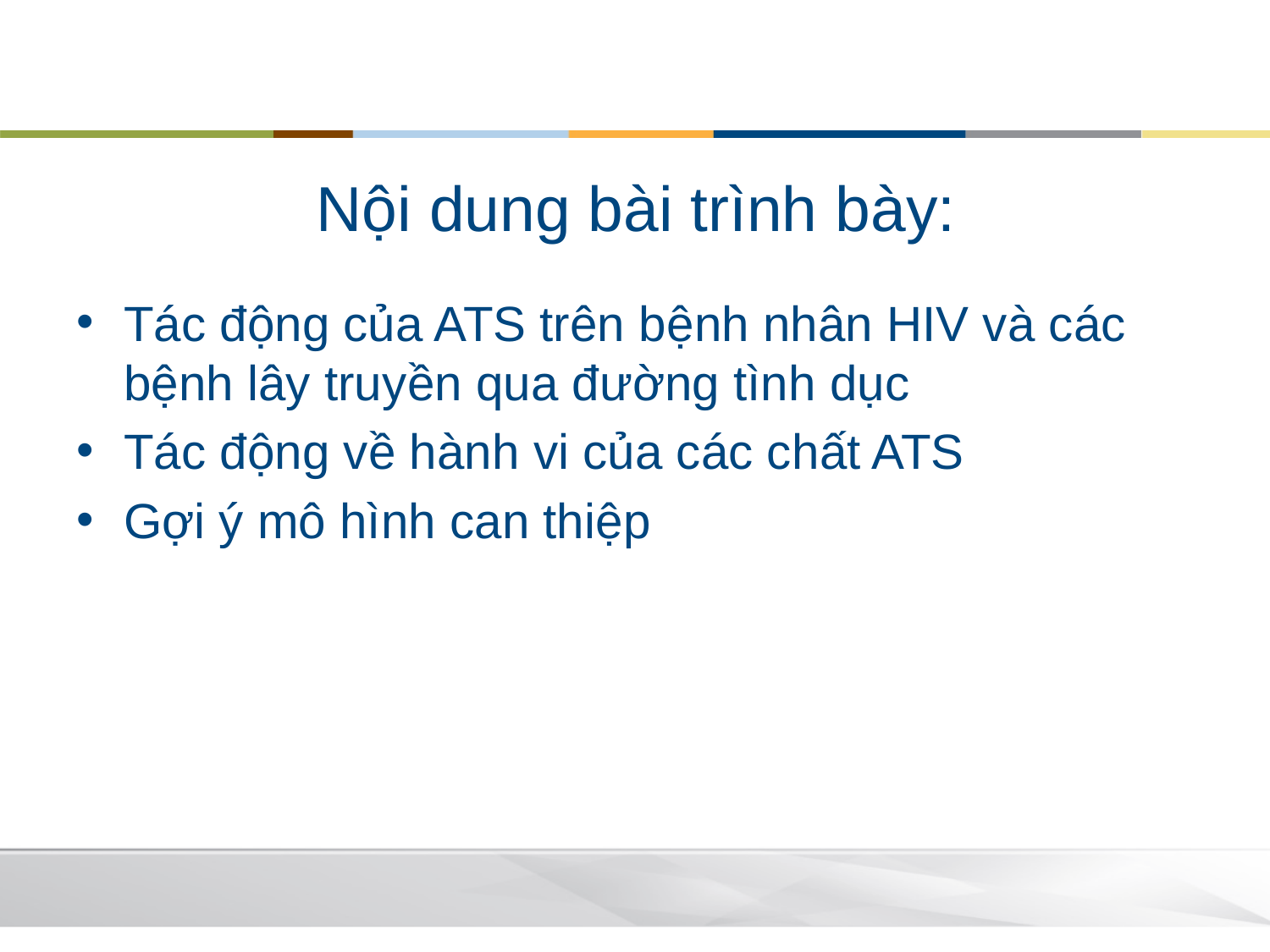

# Nội dung bài trình bày:
Tác động của ATS trên bệnh nhân HIV và các bệnh lây truyền qua đường tình dục
Tác động về hành vi của các chất ATS
Gợi ý mô hình can thiệp